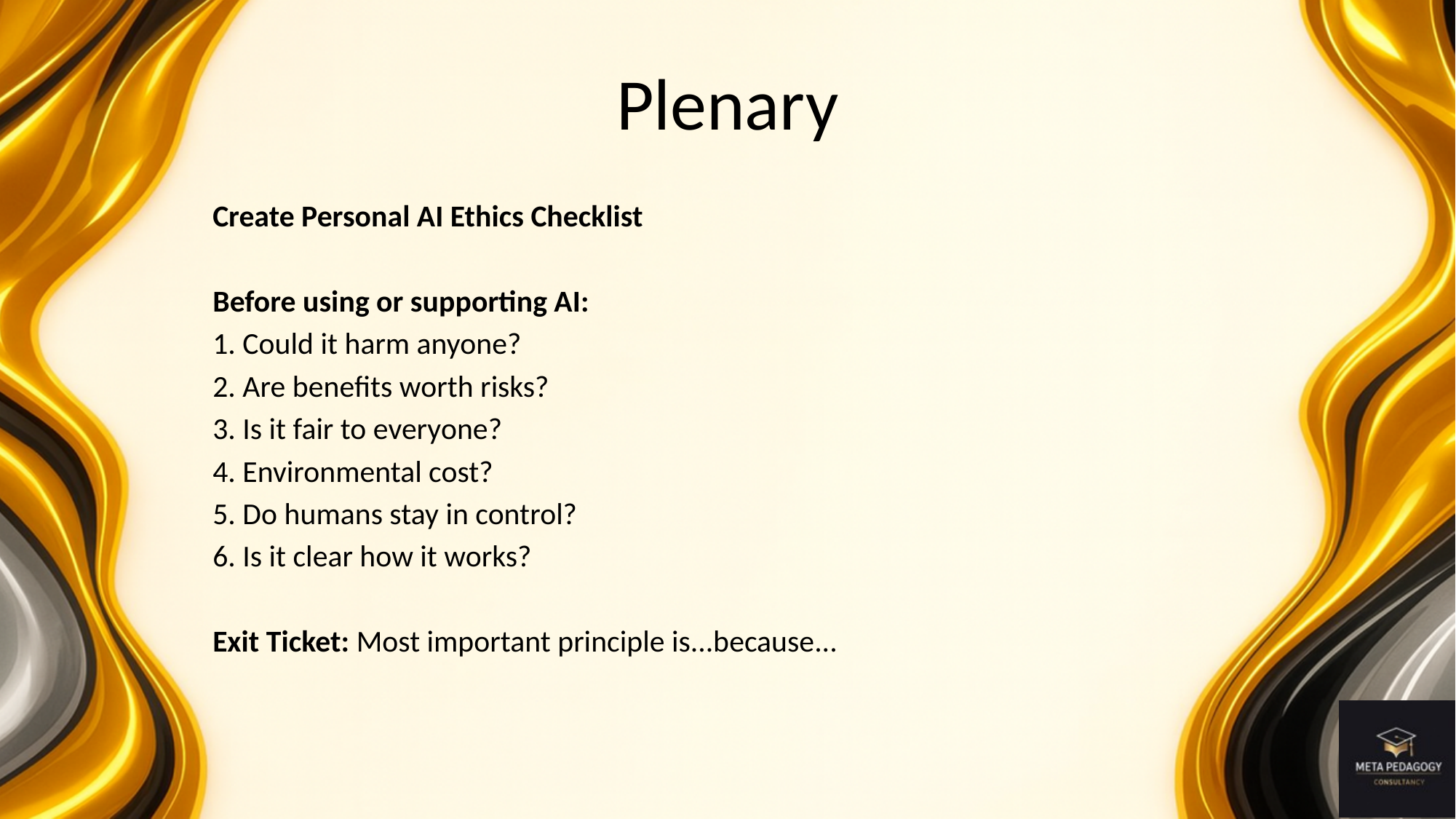

# Plenary
Create Personal AI Ethics Checklist

Before using or supporting AI:
1. Could it harm anyone?
2. Are benefits worth risks?
3. Is it fair to everyone?
4. Environmental cost?
5. Do humans stay in control?
6. Is it clear how it works?

Exit Ticket: Most important principle is...because...